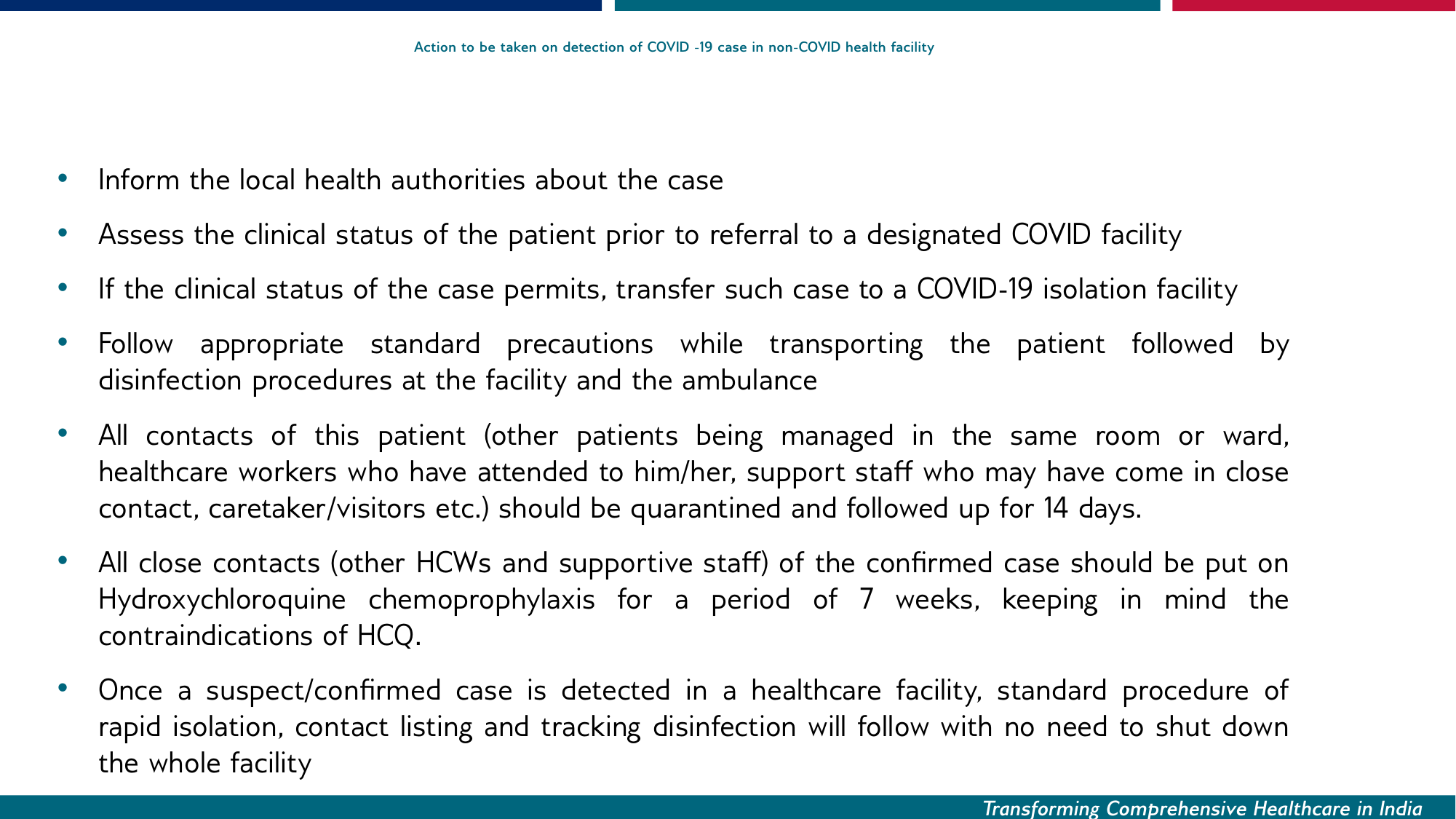

# Action to be taken on detection of COVID -19 case in non-COVID health facility
Inform the local health authorities about the case
Assess the clinical status of the patient prior to referral to a designated COVID facility
If the clinical status of the case permits, transfer such case to a COVID-19 isolation facility
Follow appropriate standard precautions while transporting the patient followed by disinfection procedures at the facility and the ambulance
All contacts of this patient (other patients being managed in the same room or ward, healthcare workers who have attended to him/her, support staff who may have come in close contact, caretaker/visitors etc.) should be quarantined and followed up for 14 days.
All close contacts (other HCWs and supportive staff) of the confirmed case should be put on Hydroxychloroquine chemoprophylaxis for a period of 7 weeks, keeping in mind the contraindications of HCQ.
Once a suspect/confirmed case is detected in a healthcare facility, standard procedure of rapid isolation, contact listing and tracking disinfection will follow with no need to shut down the whole facility